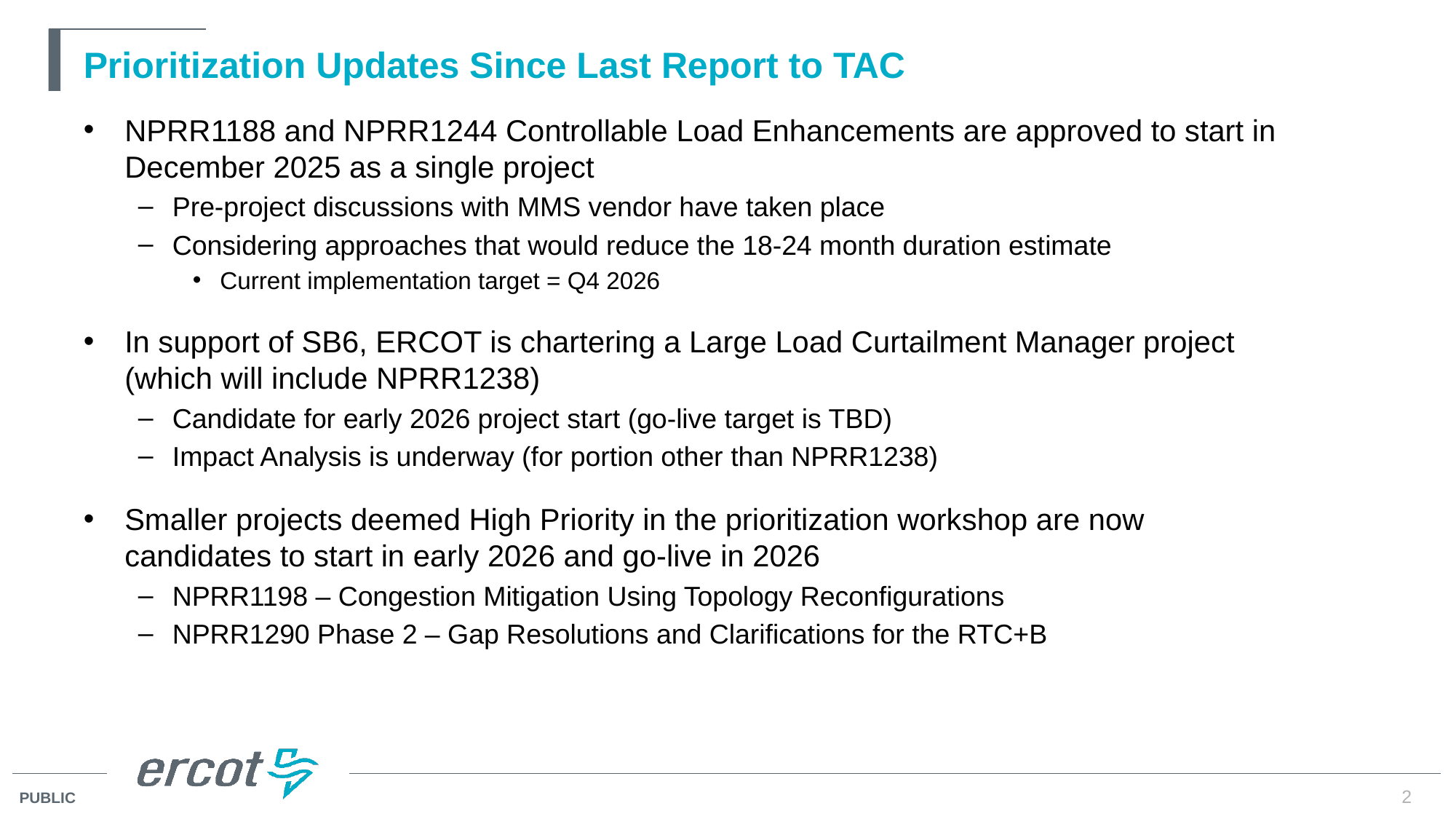

# Prioritization Updates Since Last Report to TAC
NPRR1188 and NPRR1244 Controllable Load Enhancements are approved to start in December 2025 as a single project
Pre-project discussions with MMS vendor have taken place
Considering approaches that would reduce the 18-24 month duration estimate
Current implementation target = Q4 2026

In support of SB6, ERCOT is chartering a Large Load Curtailment Manager project (which will include NPRR1238)
Candidate for early 2026 project start (go-live target is TBD)
Impact Analysis is underway (for portion other than NPRR1238)

Smaller projects deemed High Priority in the prioritization workshop are now candidates to start in early 2026 and go-live in 2026
NPRR1198 – Congestion Mitigation Using Topology Reconfigurations
NPRR1290 Phase 2 – Gap Resolutions and Clarifications for the RTC+B
2